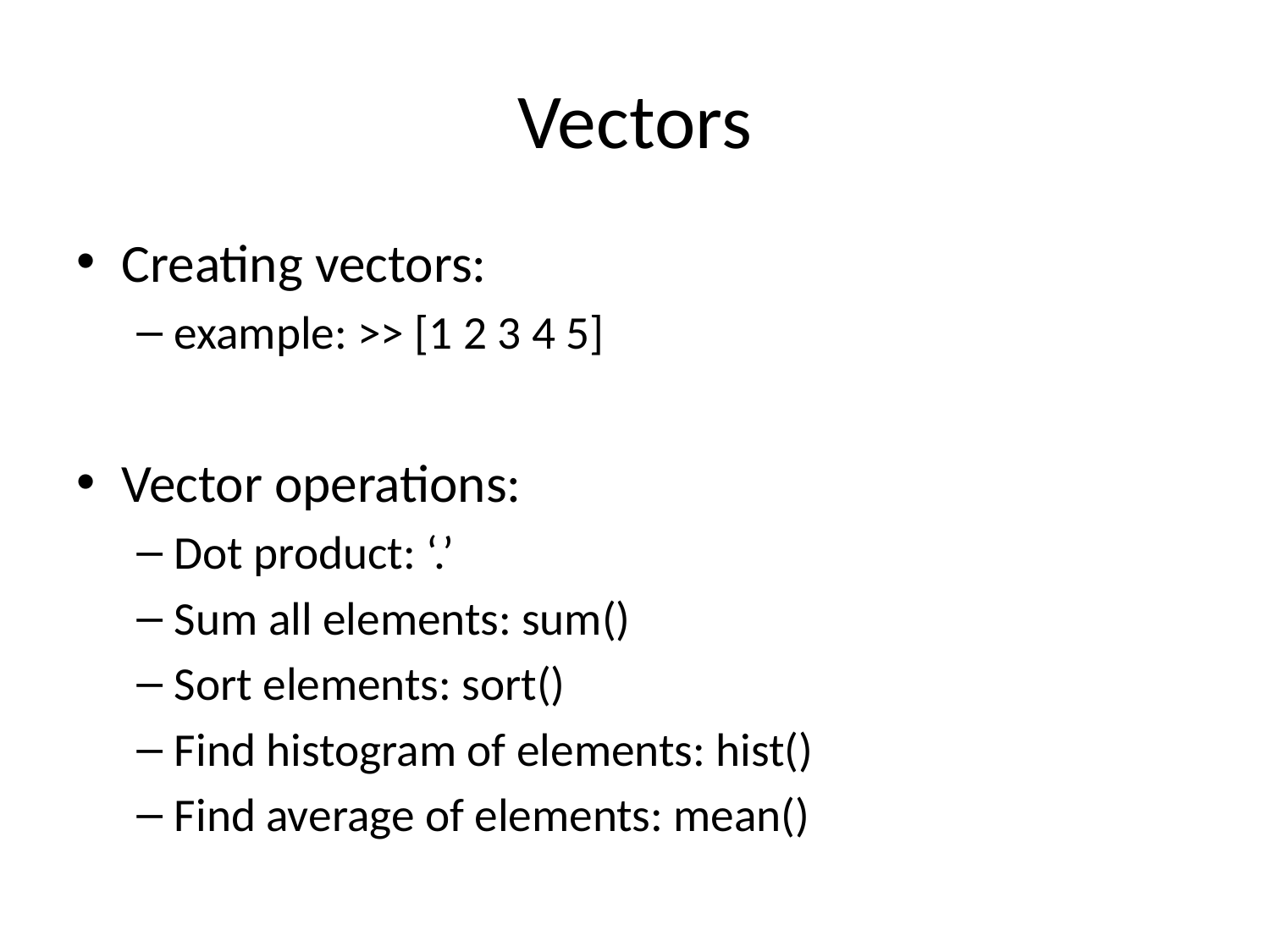

# Vectors
Creating vectors:
example: >> [1 2 3 4 5]

Vector operations:
Dot product: ‘.’
Sum all elements: sum()
Sort elements: sort()
Find histogram of elements: hist()
Find average of elements: mean()